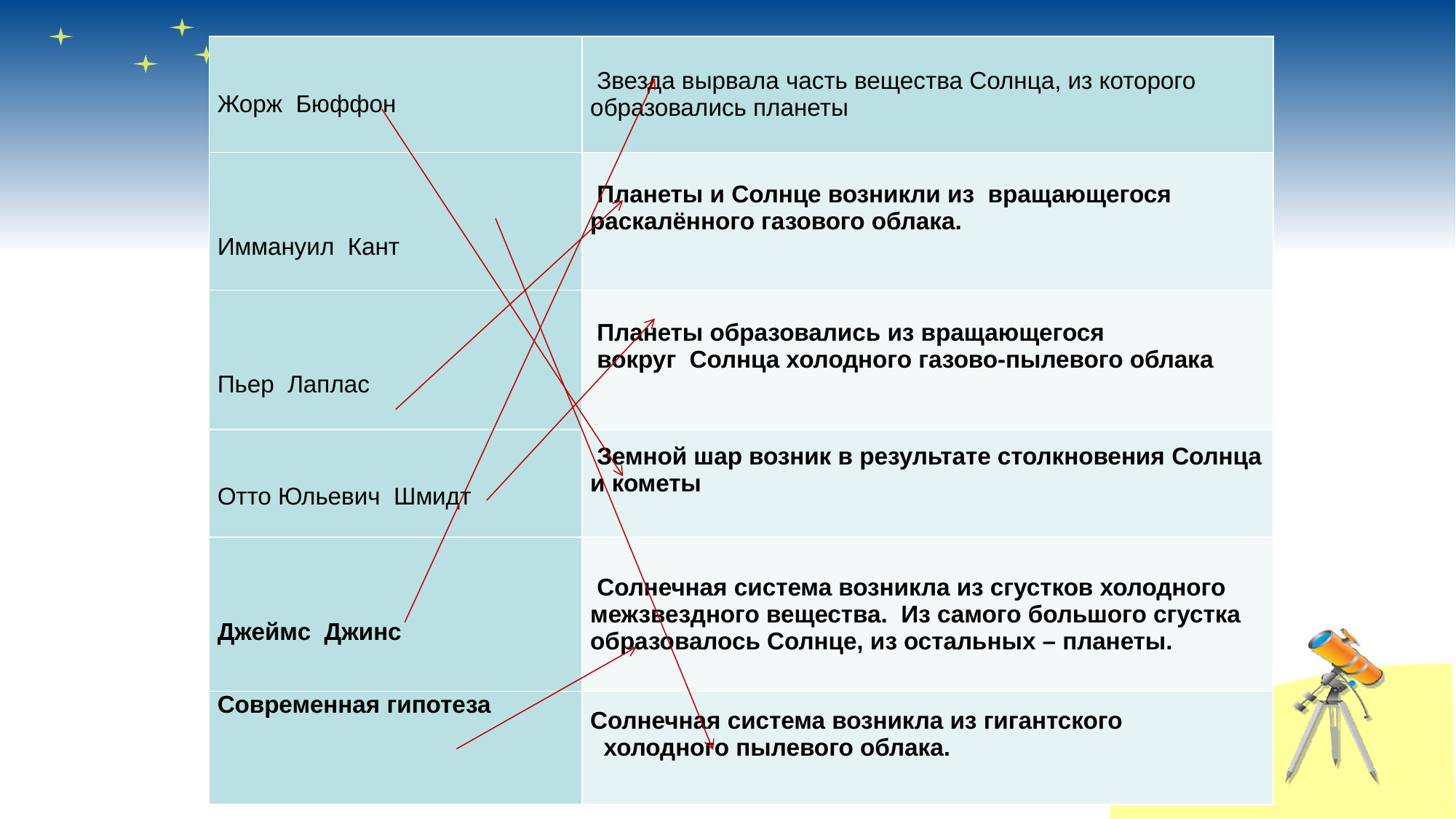

#
| Жорж Бюффон | Звезда вырвала часть вещества Солнца, из которого образовались планеты |
| --- | --- |
| Иммануил Кант | Планеты и Солнце возникли из вращающегося раскалённого газового облака. |
| Пьер Лаплас | Планеты образовались из вращающегося вокруг Солнца холодного газово-пылевого облака |
| Отто Юльевич Шмидт | Земной шар возник в результате столкновения Солнца и кометы |
| Джеймс Джинс | Солнечная система возникла из сгустков холодного межзвездного вещества. Из самого большого сгустка образовалось Солнце, из остальных – планеты. |
| Современная гипотеза | Солнечная система возникла из гигантского холодного пылевого облака. |